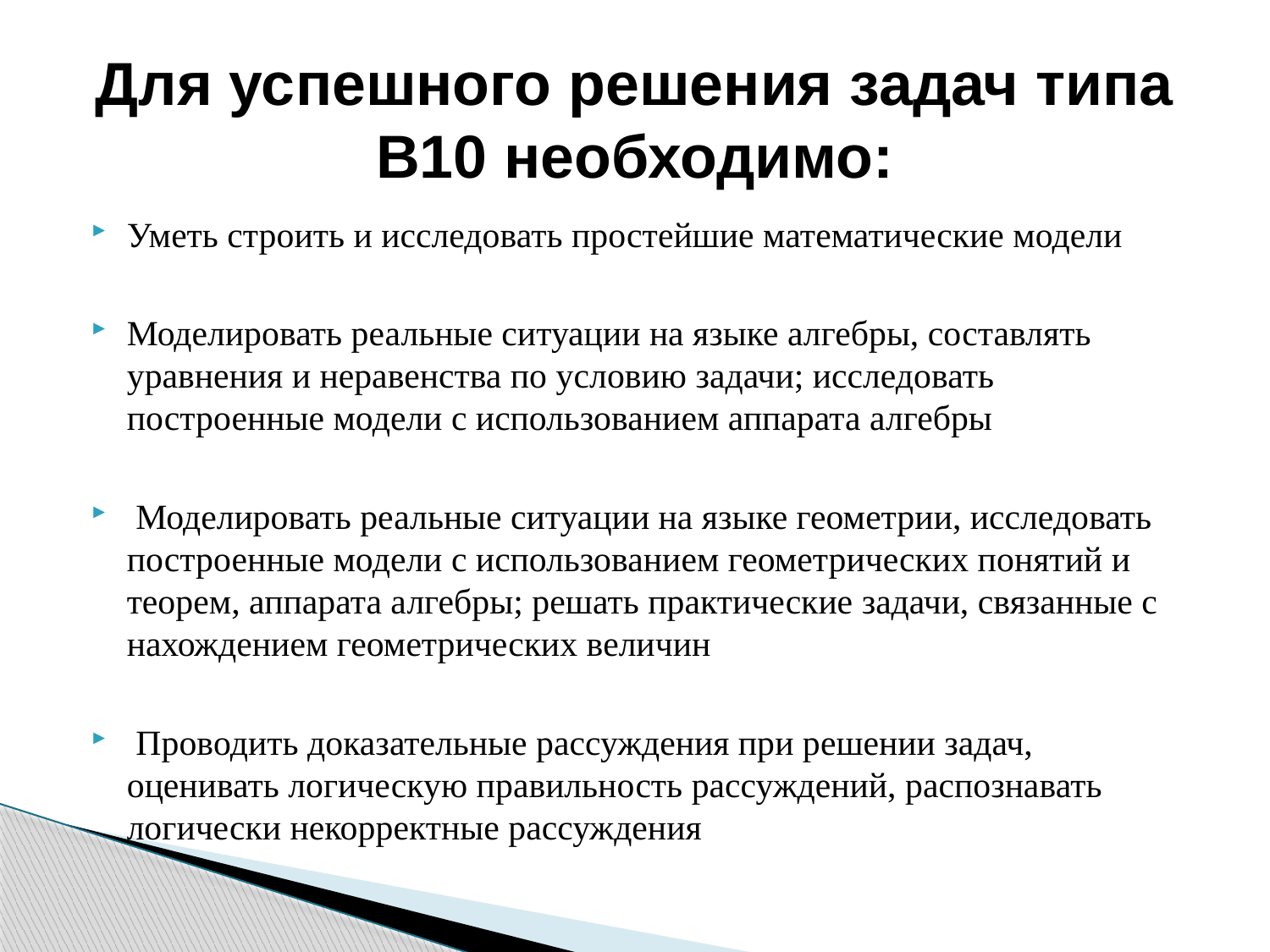

# Для успешного решения задач типа В10 необходимо:
Уметь строить и исследовать простейшие математические модели

Моделировать реальные ситуации на языке алгебры, составлять уравнения и неравенства по условию задачи; исследовать построенные модели с использованием аппарата алгебры

 Моделировать реальные ситуации на языке геометрии, исследовать построенные модели с использованием геометрических понятий и теорем, аппарата алгебры; решать практические задачи, связанные с нахождением геометрических величин

 Проводить доказательные рассуждения при решении задач, оценивать логическую правильность рассуждений, распознавать логически некорректные рассуждения